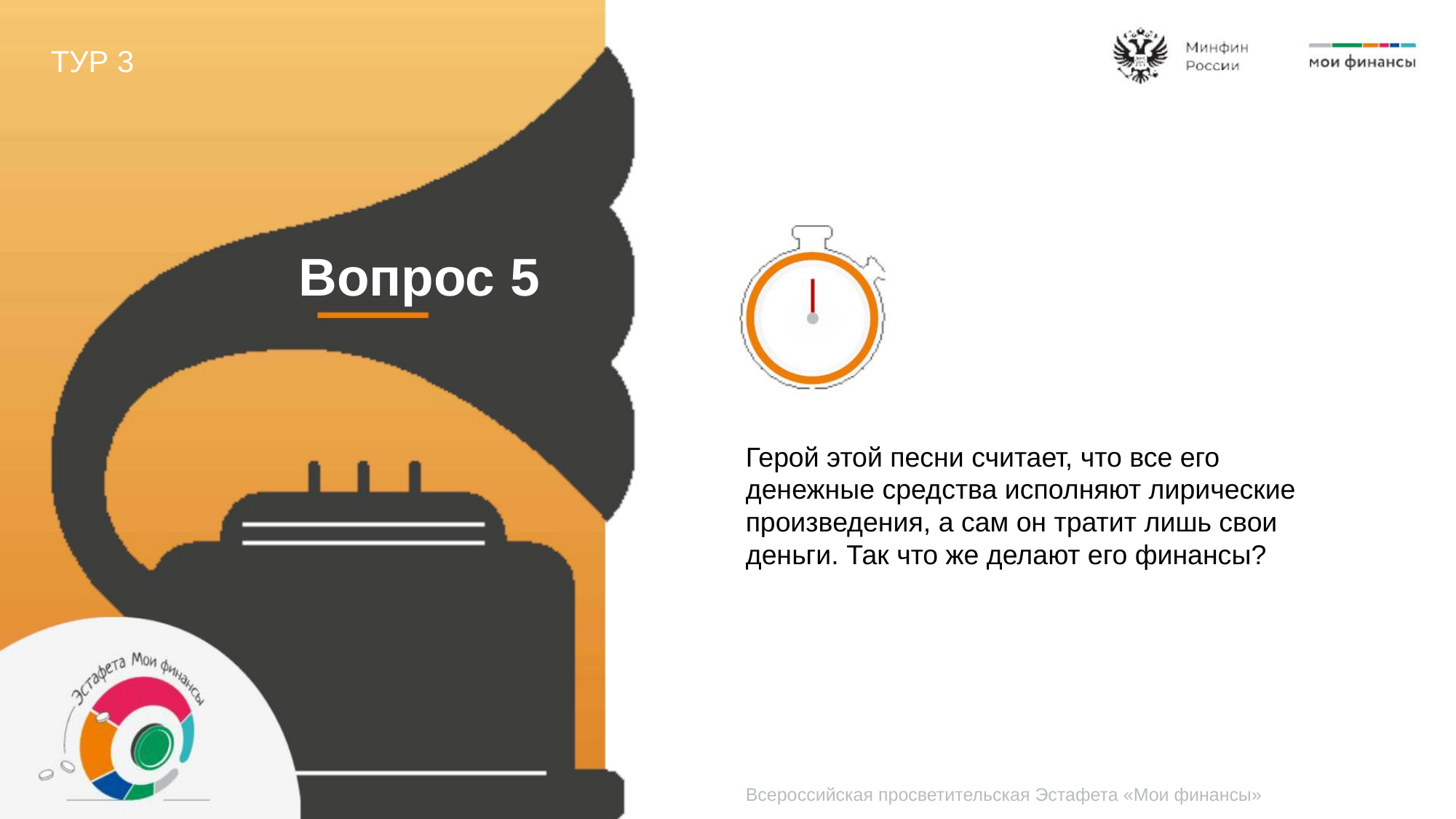

ТУР 3
Вопрос 5
Герой этой песни считает, что все его
денежные средства исполняют лирические
произведения, а сам он тратит лишь свои
деньги. Так что же делают его финансы?
Всероссийская просветительская Эстафета «Мои финансы»